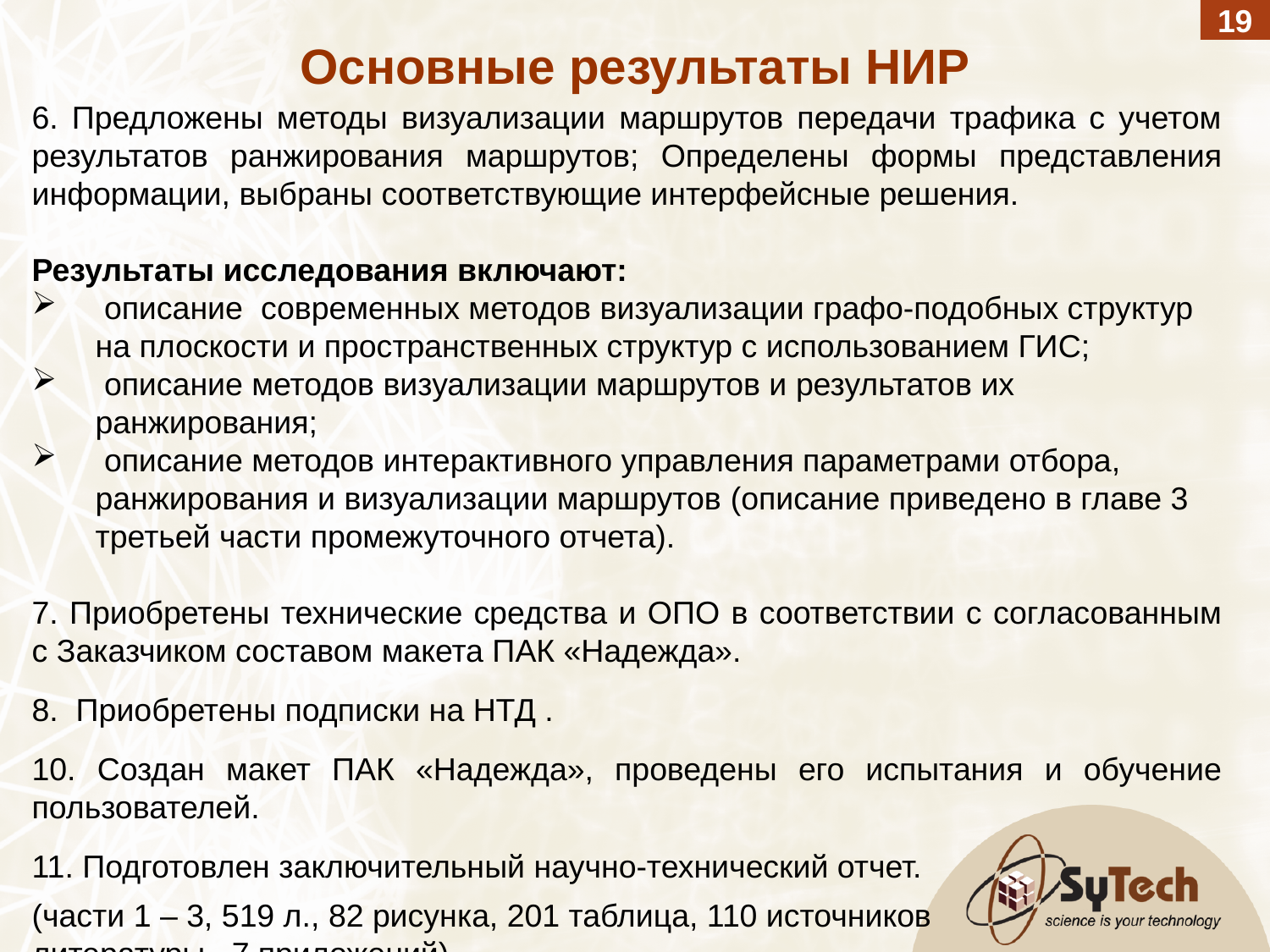

6. Предложены методы визуализации маршрутов передачи трафика с учетом результатов ранжирования маршрутов; Определены формы представления информации, выбраны соответствующие интерфейсные решения.

Результаты исследования включают:
 описание  современных методов визуализации графо-подобных структур на плоскости и пространственных структур с использованием ГИС;
 описание методов визуализации маршрутов и результатов их ранжирования;
 описание методов интерактивного управления параметрами отбора, ранжирования и визуализации маршрутов (описание приведено в главе 3 третьей части промежуточного отчета).

7. Приобретены технические средства и ОПО в соответствии с согласованным с Заказчиком составом макета ПАК «Надежда».
8.  Приобретены подписки на НТД .
10. Создан макет ПАК «Надежда», проведены его испытания и обучение пользователей.
11. Подготовлен заключительный научно-технический отчет.
(части 1 – 3, 519 л., 82 рисунка, 201 таблица, 110 источников
литературы,  7 приложений).

19
Основные результаты НИР